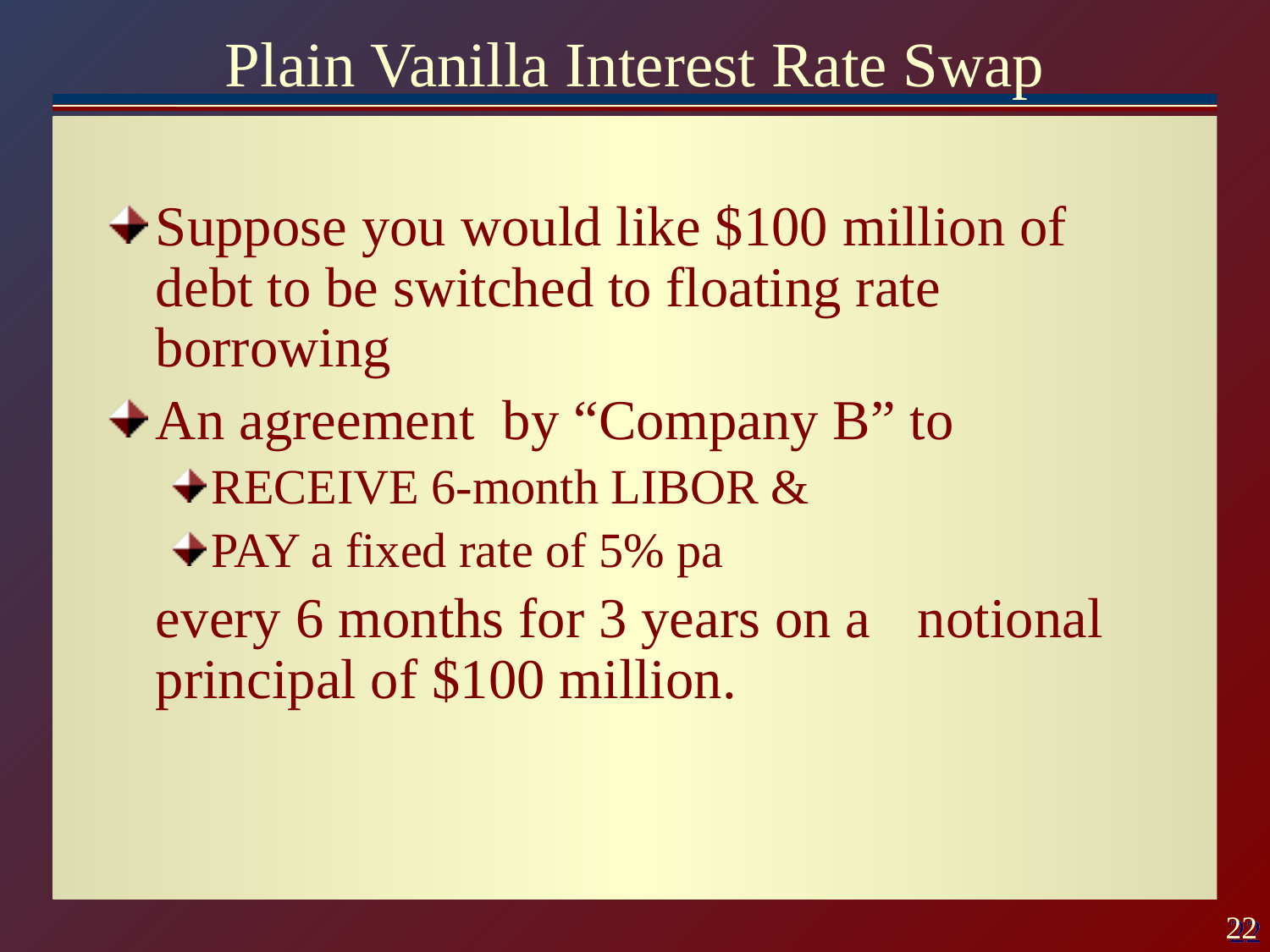

# Plain Vanilla Interest Rate Swap
Suppose you would like $100 million of debt to be switched to floating rate borrowing
An agreement  by “Company B” to
RECEIVE 6-month LIBOR &
PAY a fixed rate of 5% pa
	every 6 months for 3 years on a 	notional principal of $100 million.